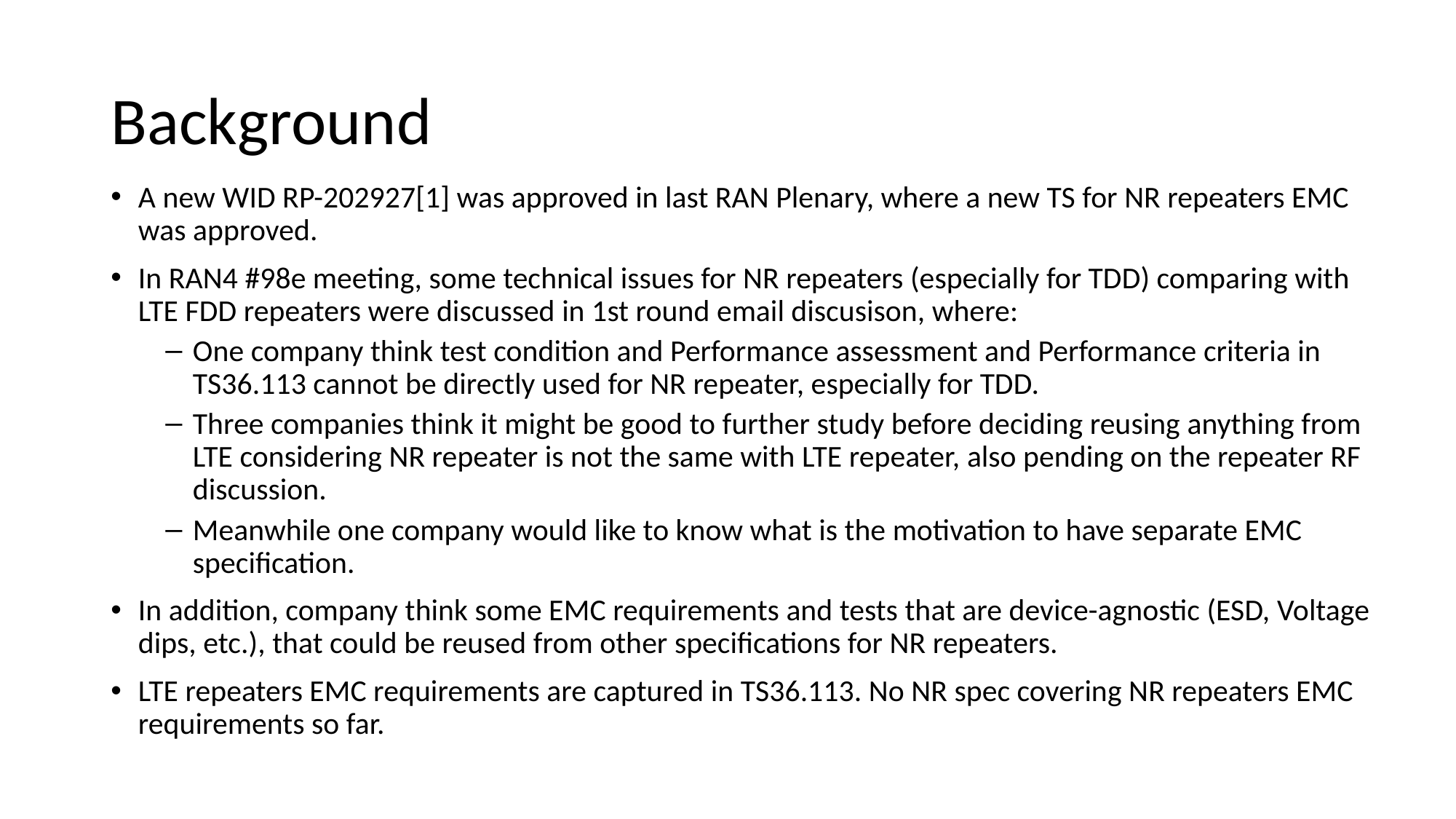

# Background
A new WID RP-202927[1] was approved in last RAN Plenary, where a new TS for NR repeaters EMC was approved.
In RAN4 #98e meeting, some technical issues for NR repeaters (especially for TDD) comparing with LTE FDD repeaters were discussed in 1st round email discusison, where:
One company think test condition and Performance assessment and Performance criteria in TS36.113 cannot be directly used for NR repeater, especially for TDD.
Three companies think it might be good to further study before deciding reusing anything from LTE considering NR repeater is not the same with LTE repeater, also pending on the repeater RF discussion.
Meanwhile one company would like to know what is the motivation to have separate EMC specification.
In addition, company think some EMC requirements and tests that are device-agnostic (ESD, Voltage dips, etc.), that could be reused from other specifications for NR repeaters.
LTE repeaters EMC requirements are captured in TS36.113. No NR spec covering NR repeaters EMC requirements so far.